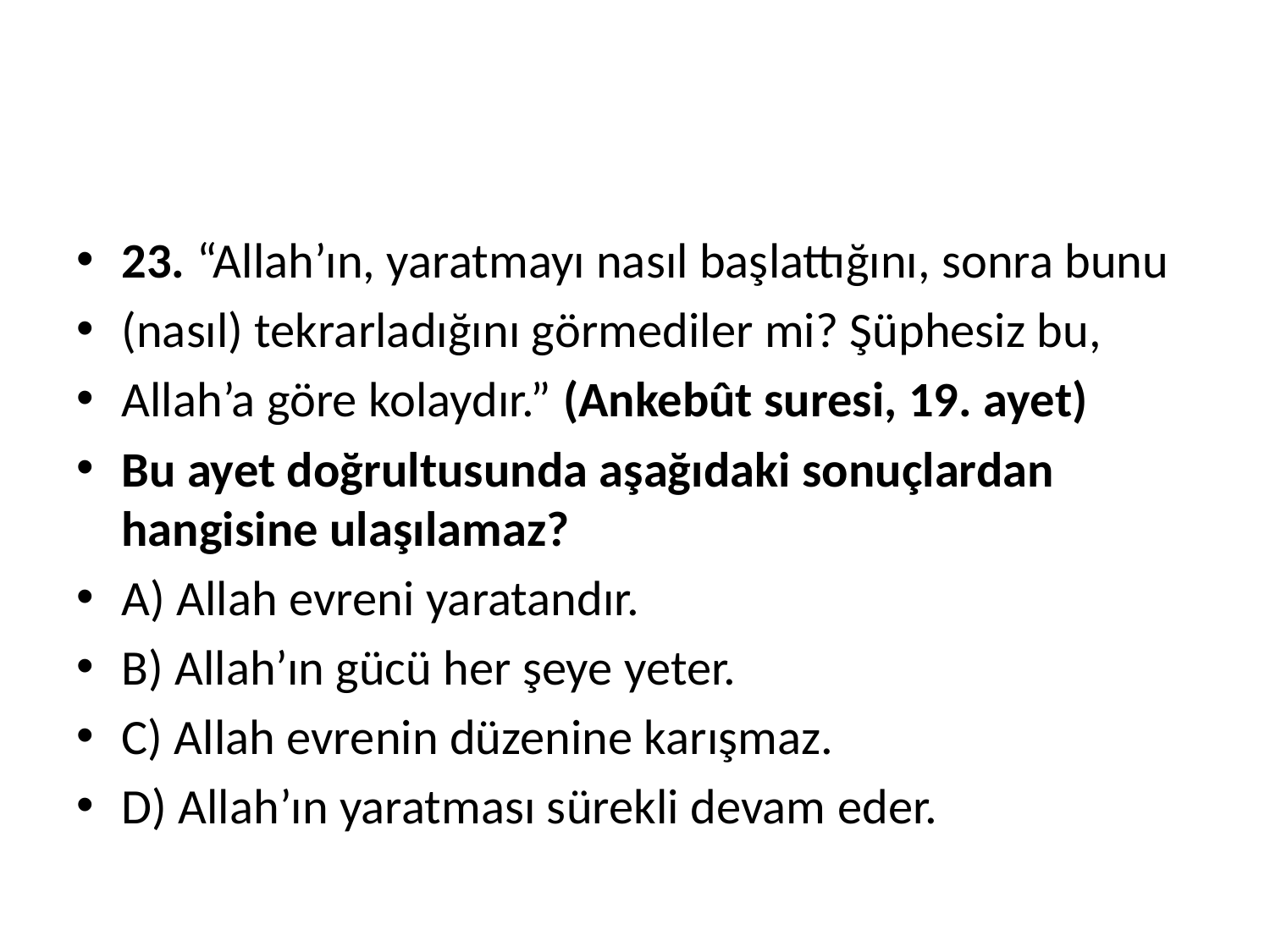

#
23. “Allah’ın, yaratmayı nasıl başlattığını, sonra bunu
(nasıl) tekrarladığını görmediler mi? Şüphesiz bu,
Allah’a göre kolaydır.” (Ankebût suresi, 19. ayet)
Bu ayet doğrultusunda aşağıdaki sonuçlardan hangisine ulaşılamaz?
A) Allah evreni yaratandır.
B) Allah’ın gücü her şeye yeter.
C) Allah evrenin düzenine karışmaz.
D) Allah’ın yaratması sürekli devam eder.